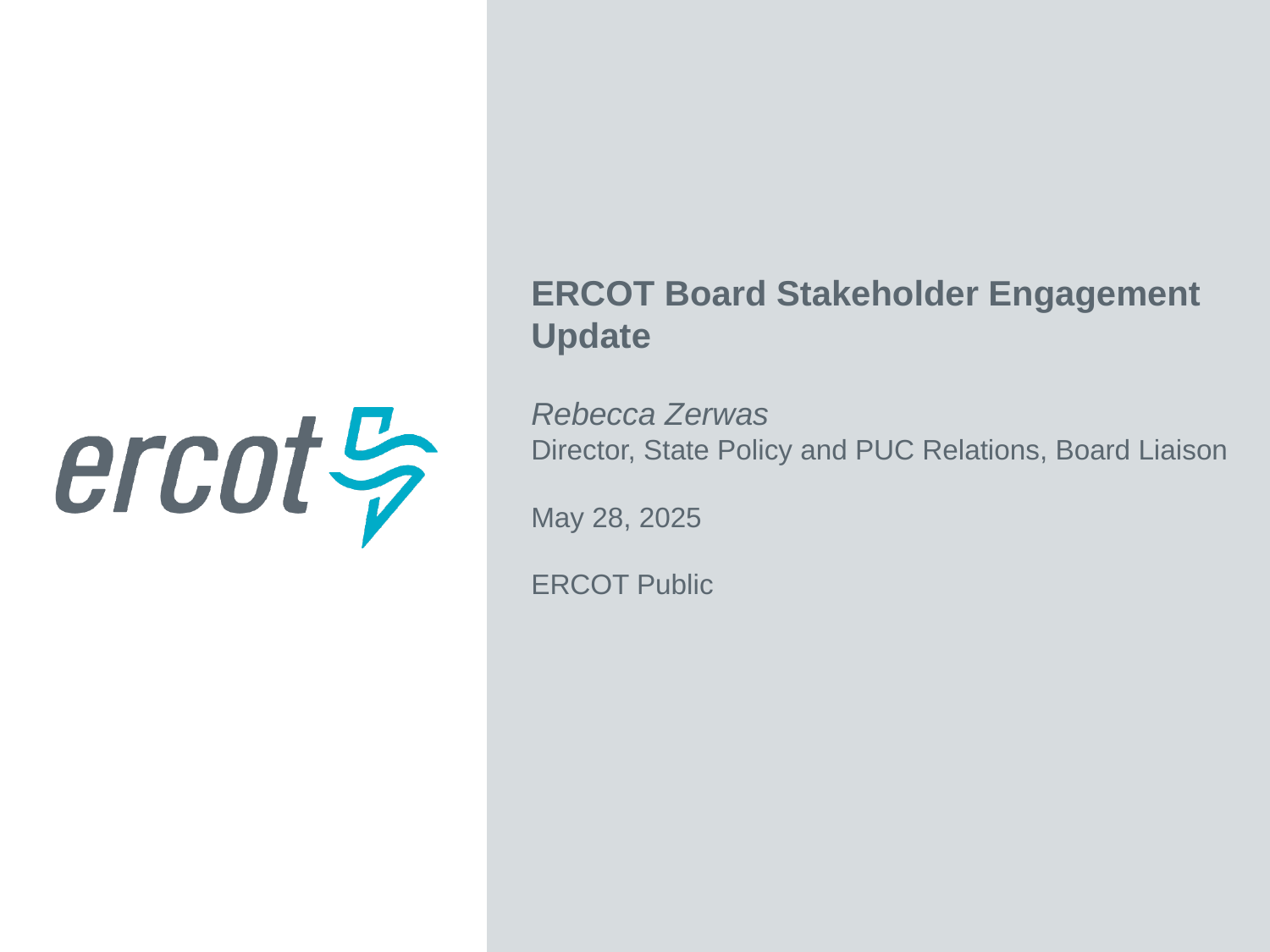

ERCOT Board Stakeholder Engagement Update

Rebecca Zerwas
Director, State Policy and PUC Relations, Board Liaison

May 28, 2025

ERCOT Public